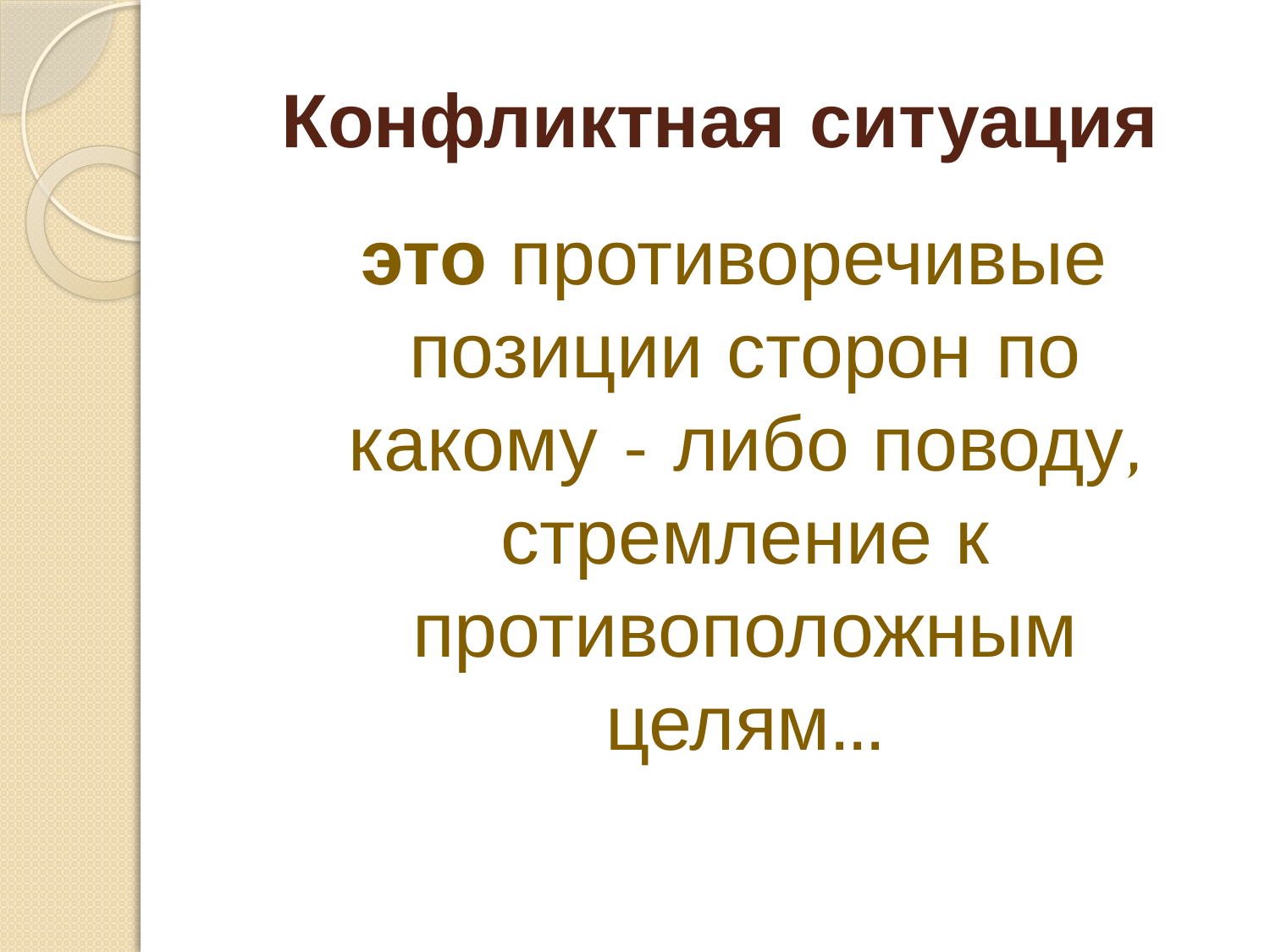

# Конфликтная ситуация
 это противоречивые позиции сторон по какому - либо поводу, стремление к противоположным целям...